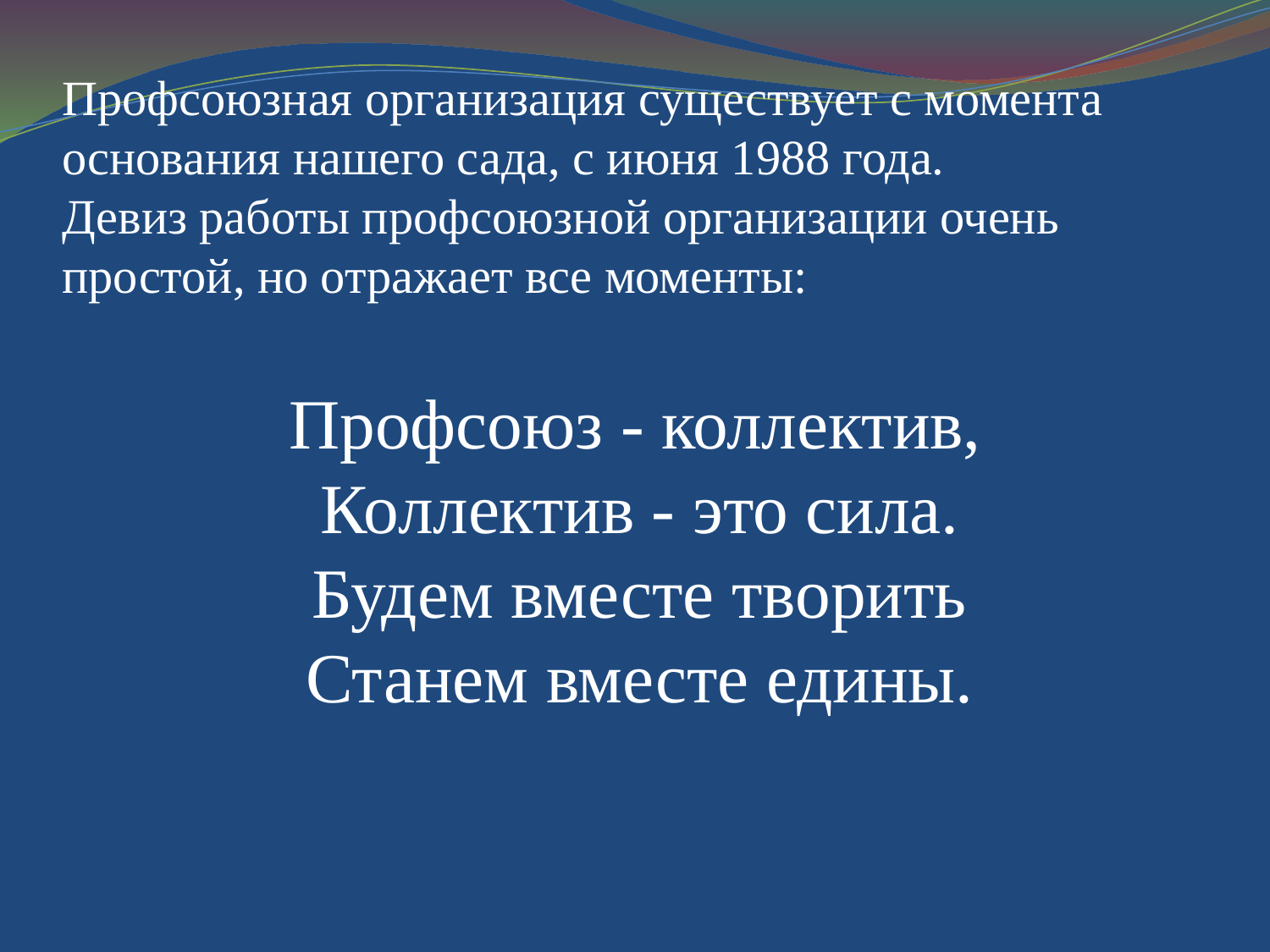

Профсоюзная организация существует с момента основания нашего сада, с июня 1988 года.
Девиз работы профсоюзной организации очень простой, но отражает все моменты:

 Профсоюз - коллектив,
Коллектив - это сила.
Будем вместе творить
Станем вместе едины.